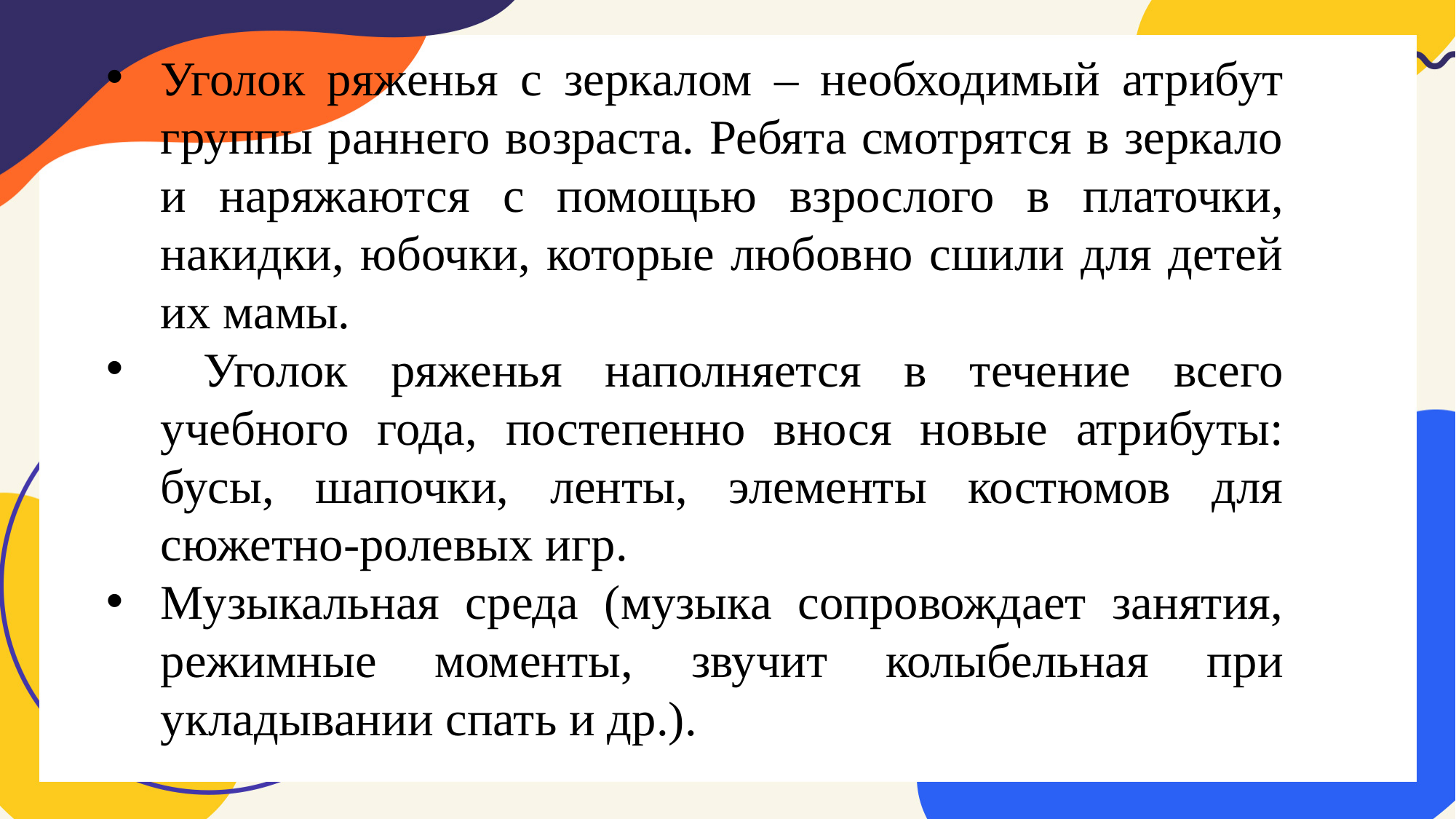

Уголок ряженья с зеркалом – необходимый атрибут группы раннего возраста. Ребята смотрятся в зеркало и наряжаются с помощью взрослого в платочки, накидки, юбочки, которые любовно сшили для детей их мамы.
 Уголок ряженья наполняется в течение всего учебного года, постепенно внося новые атрибуты: бусы, шапочки, ленты, элементы костюмов для сюжетно-ролевых игр.
Музыкальная среда (музыка сопровождает занятия, режимные моменты, звучит колыбельная при укладывании спать и др.).